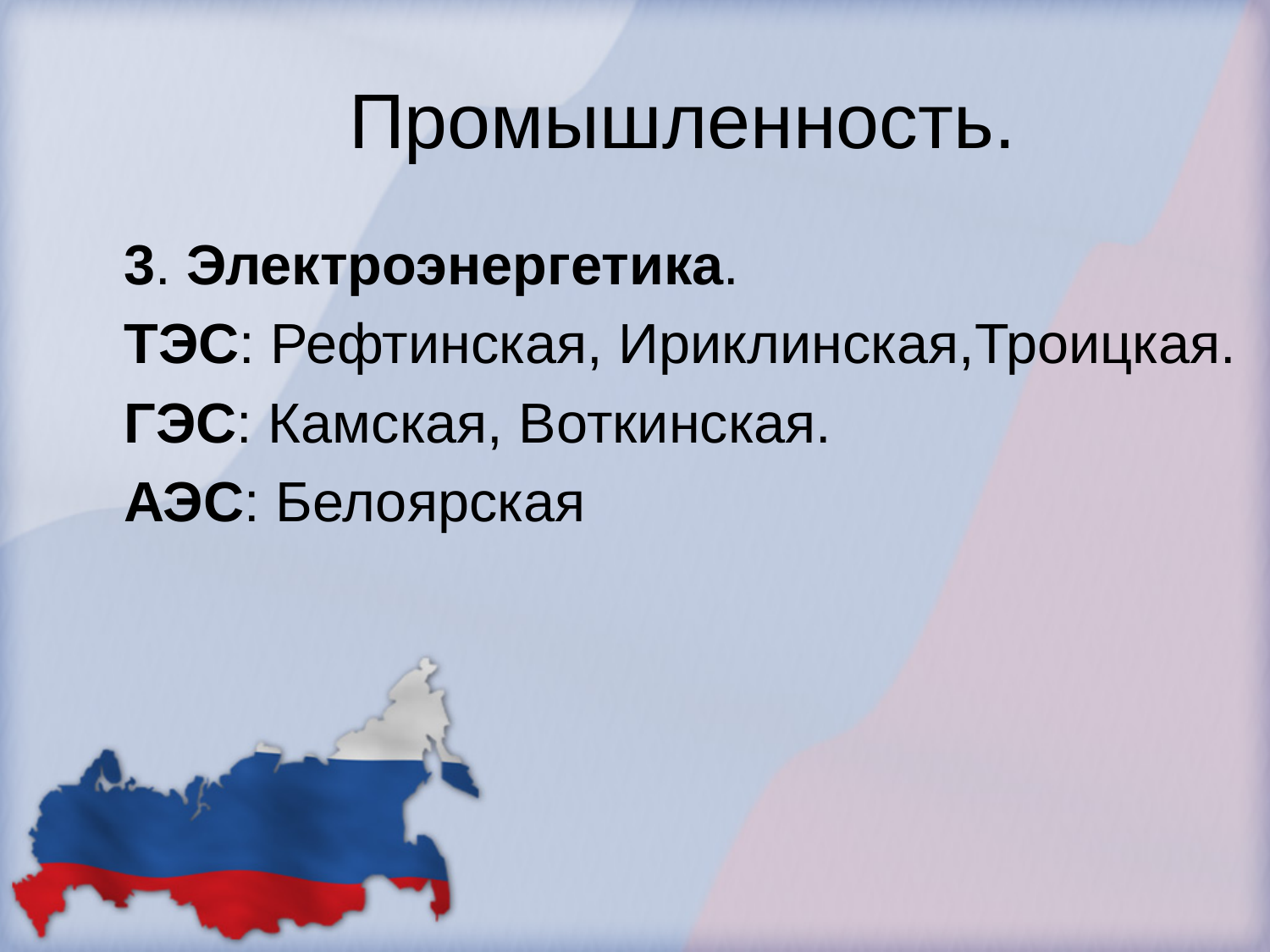

# Промышленность.
3. Электроэнергетика.
ТЭС: Рефтинская, Ириклинская,Троицкая.
ГЭС: Камская, Воткинская.
АЭС: Белоярская